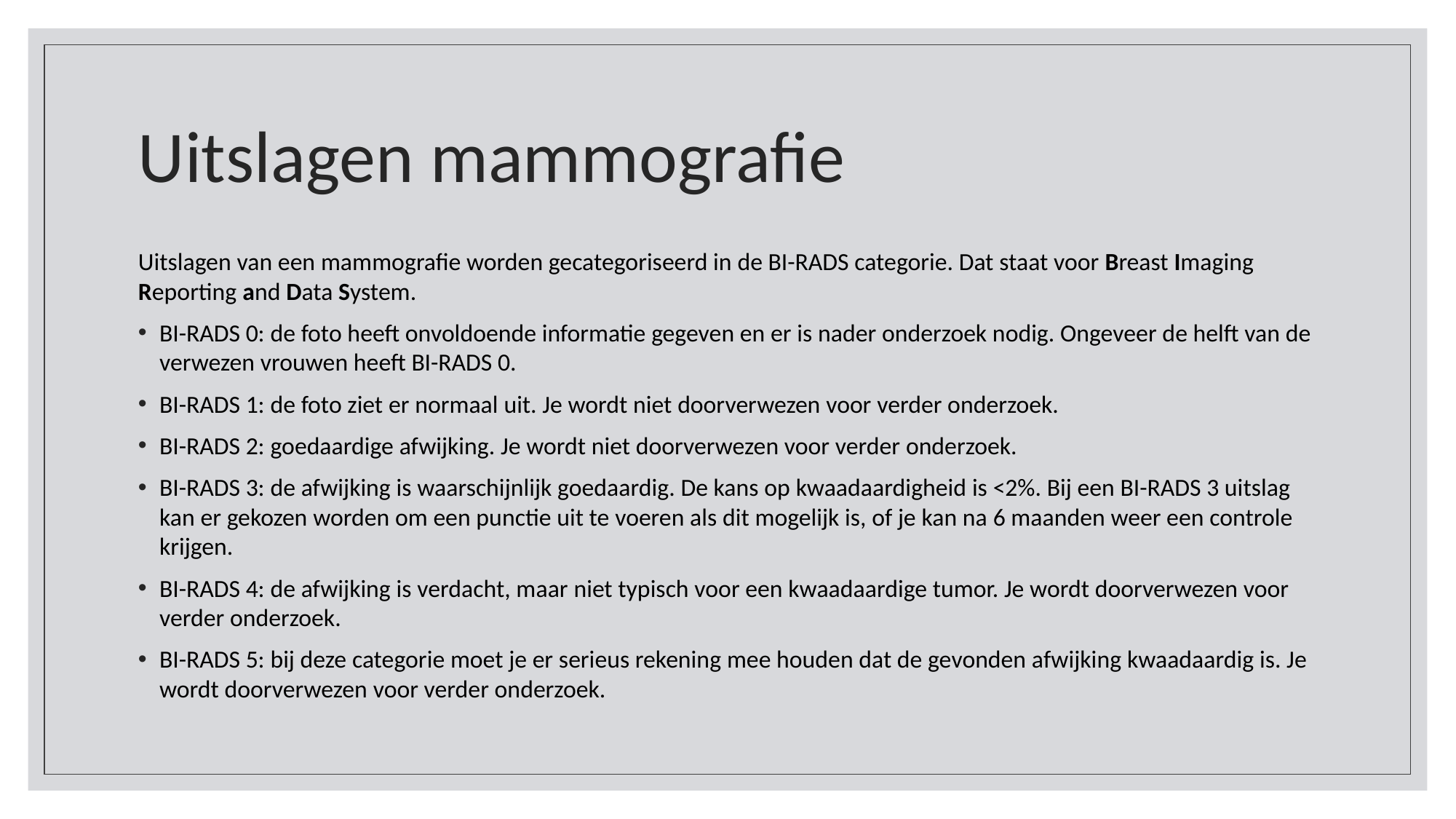

# Uitslagen mammografie
Uitslagen van een mammografie worden gecategoriseerd in de BI-RADS categorie. Dat staat voor Breast Imaging Reporting and Data System.
BI-RADS 0: de foto heeft onvoldoende informatie gegeven en er is nader onderzoek nodig. Ongeveer de helft van de verwezen vrouwen heeft BI-RADS 0.
BI-RADS 1: de foto ziet er normaal uit. Je wordt niet doorverwezen voor verder onderzoek.
BI-RADS 2: goedaardige afwijking. Je wordt niet doorverwezen voor verder onderzoek.
BI-RADS 3: de afwijking is waarschijnlijk goedaardig. De kans op kwaadaardigheid is <2%. Bij een BI-RADS 3 uitslag kan er gekozen worden om een punctie uit te voeren als dit mogelijk is, of je kan na 6 maanden weer een controle krijgen.
BI-RADS 4: de afwijking is verdacht, maar niet typisch voor een kwaadaardige tumor. Je wordt doorverwezen voor verder onderzoek.
BI-RADS 5: bij deze categorie moet je er serieus rekening mee houden dat de gevonden afwijking kwaadaardig is. Je wordt doorverwezen voor verder onderzoek.